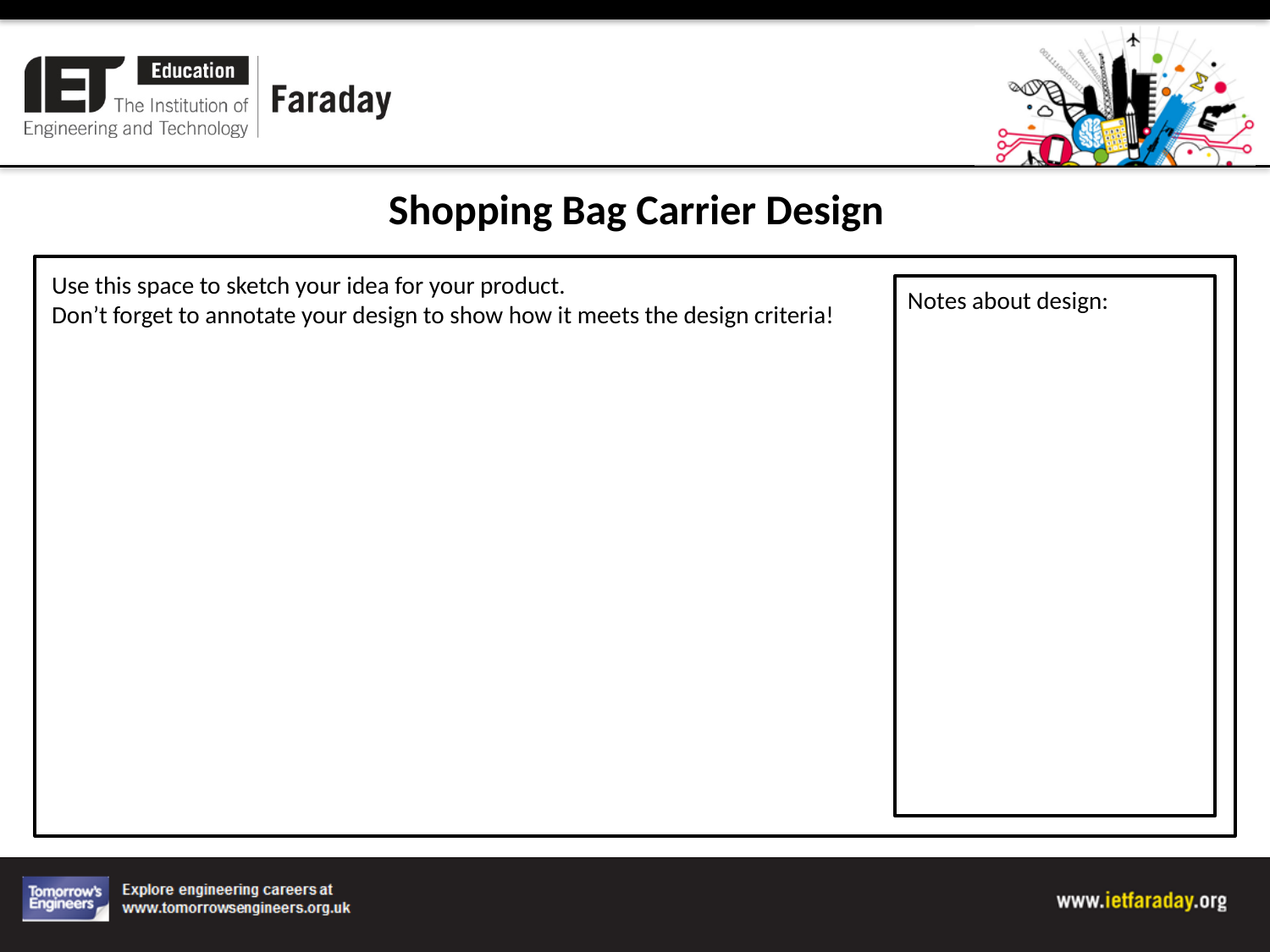

Shopping Bag Carrier Design

Use this space to sketch your idea for your product.
Don’t forget to annotate your design to show how it meets the design criteria!

Notes about design: